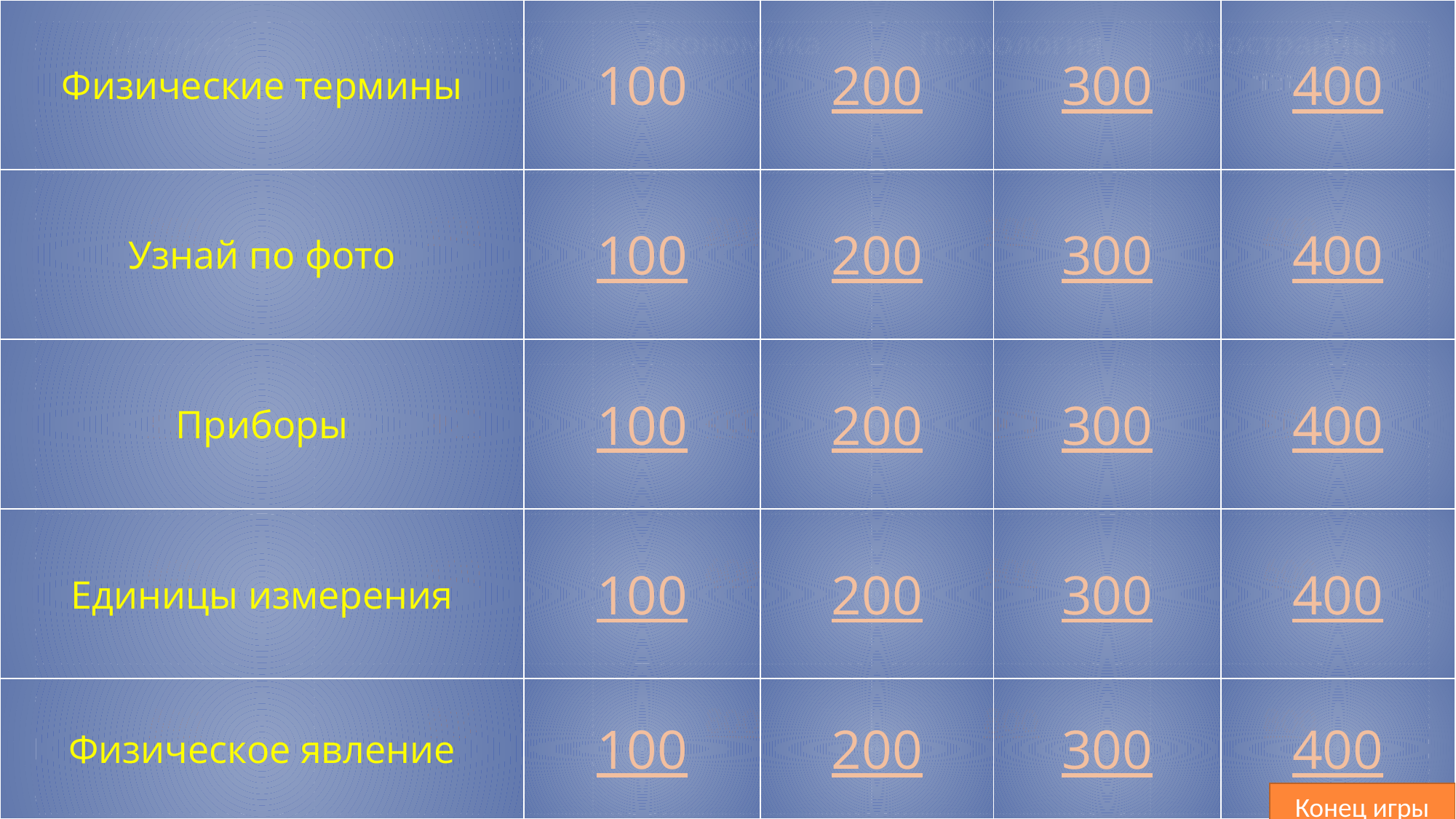

| Физические термины | 100 | 200 | 300 | 400 |
| --- | --- | --- | --- | --- |
| Узнай по фото | 100 | 200 | 300 | 400 |
| Приборы | 100 | 200 | 300 | 400 |
| Единицы измерения | 100 | 200 | 300 | 400 |
| Физическое явление | 100 | 200 | 300 | 400 |
| История | Философия | Экономика | Психология | Иностранный язык |
| --- | --- | --- | --- | --- |
| 200 | 200 | 200 | 200 | 200 |
| 400 | 400 | 400 | 400 | 400 |
| 600 | 600 | 600 | 600 | 600 |
| 800 | 800 | 800 | 800 | 800 |
Конец игры